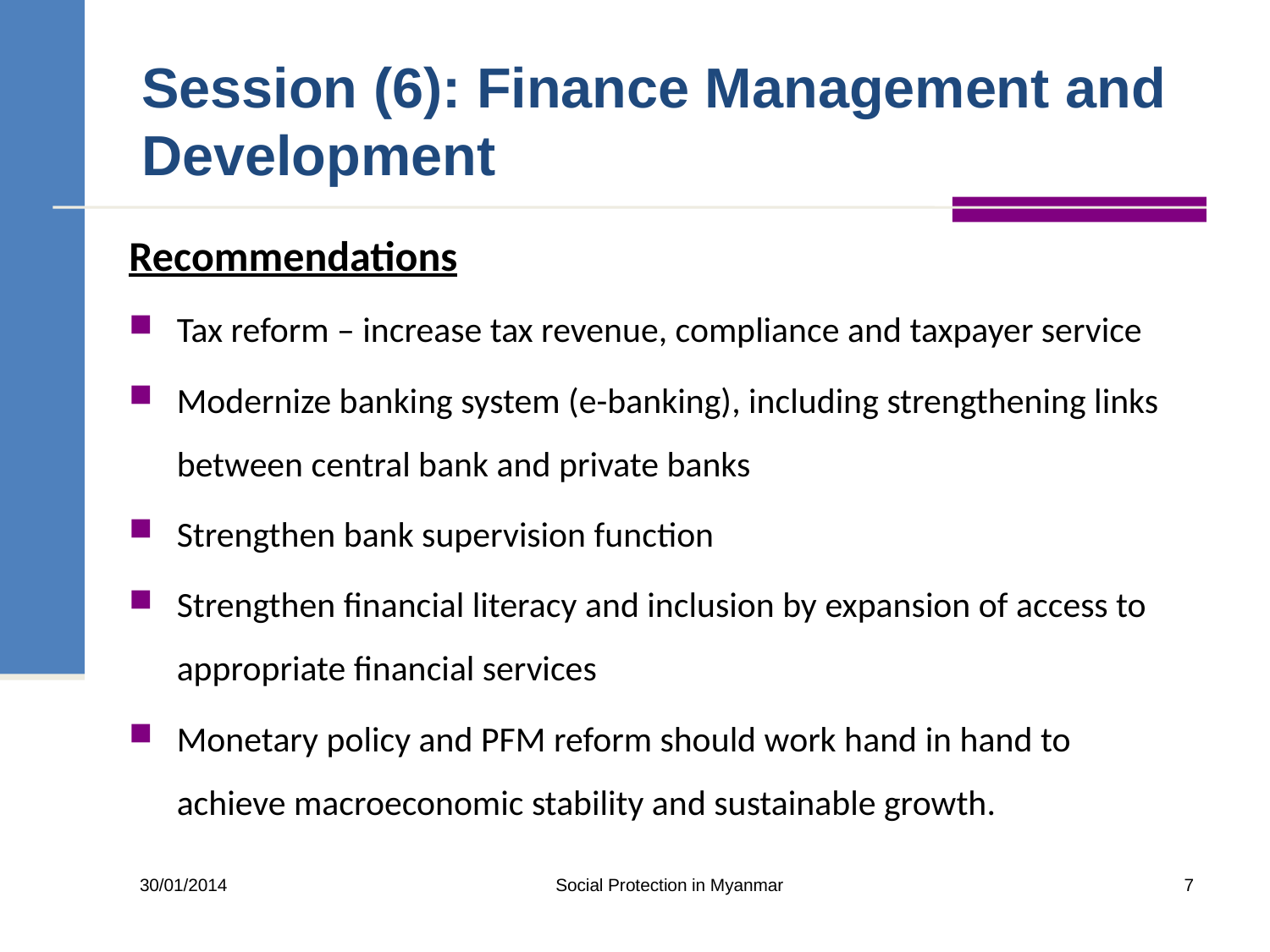

# Session (6): Finance Management and Development
Recommendations
Tax reform – increase tax revenue, compliance and taxpayer service
Modernize banking system (e-banking), including strengthening links between central bank and private banks
Strengthen bank supervision function
Strengthen financial literacy and inclusion by expansion of access to appropriate financial services
Monetary policy and PFM reform should work hand in hand to achieve macroeconomic stability and sustainable growth.

Social Protection in Myanmar
7
30/01/2014